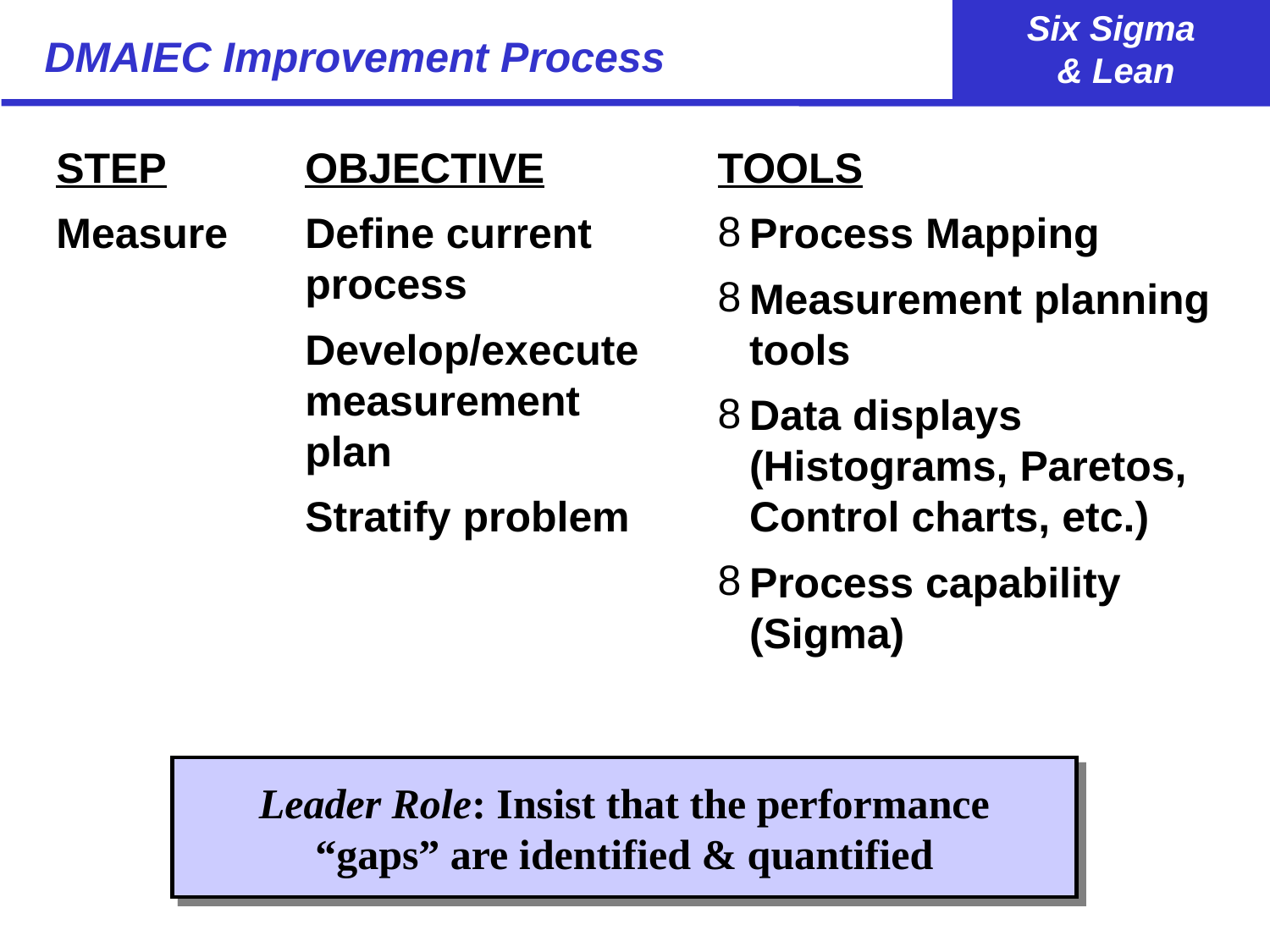

# DMAIEC Improvement Process
STEP
Measure
OBJECTIVE
Define current process
Develop/execute measurement plan
Stratify problem
TOOLS
Process Mapping
Measurement planning tools
Data displays (Histograms, Paretos, Control charts, etc.)
Process capability (Sigma)
Leader Role: Insist that the performance “gaps” are identified & quantified